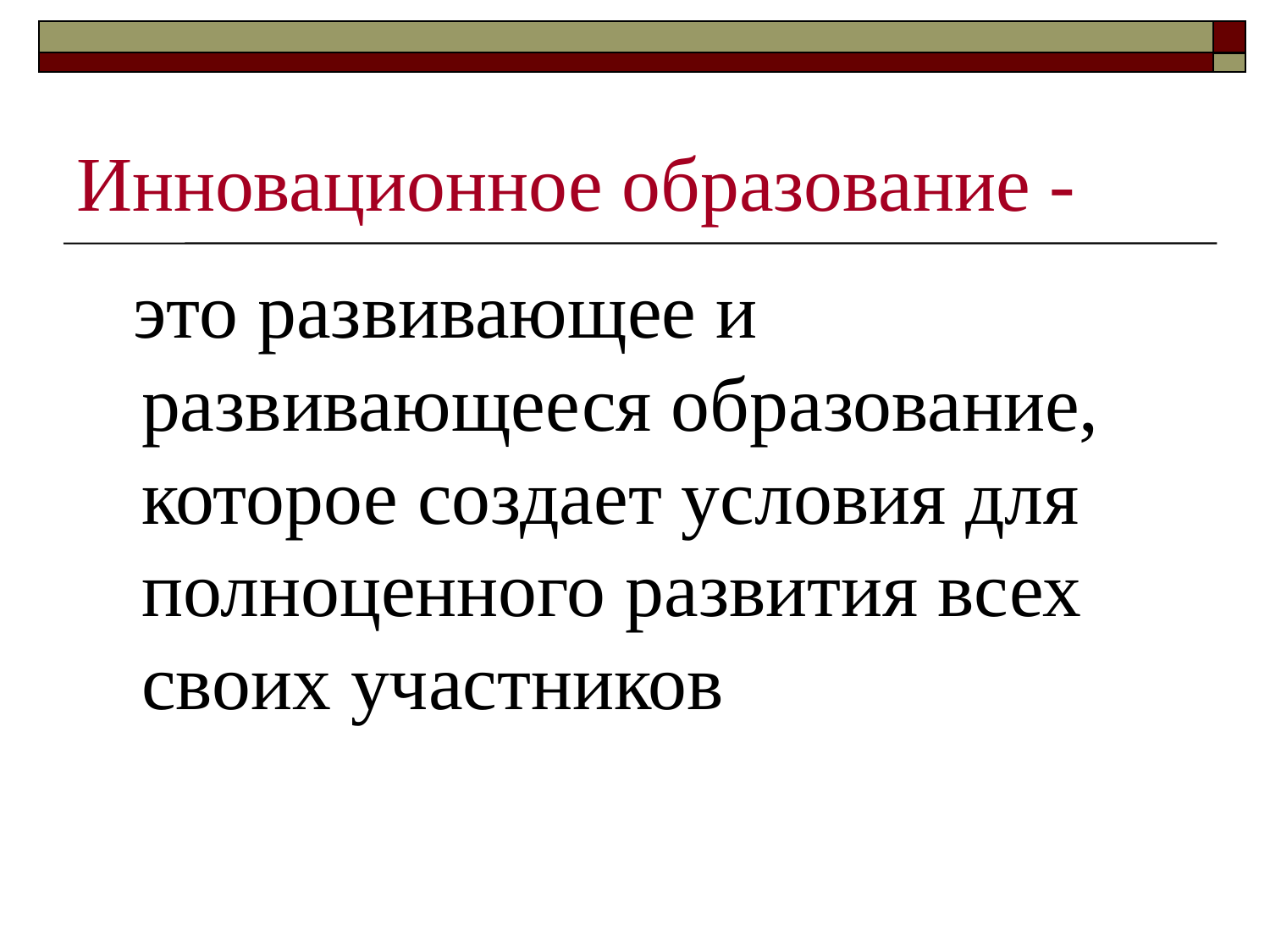

# Инновационное образование -
    это развивающее и развивающееся образование, которое создает условия для полноценного развития всех своих участников